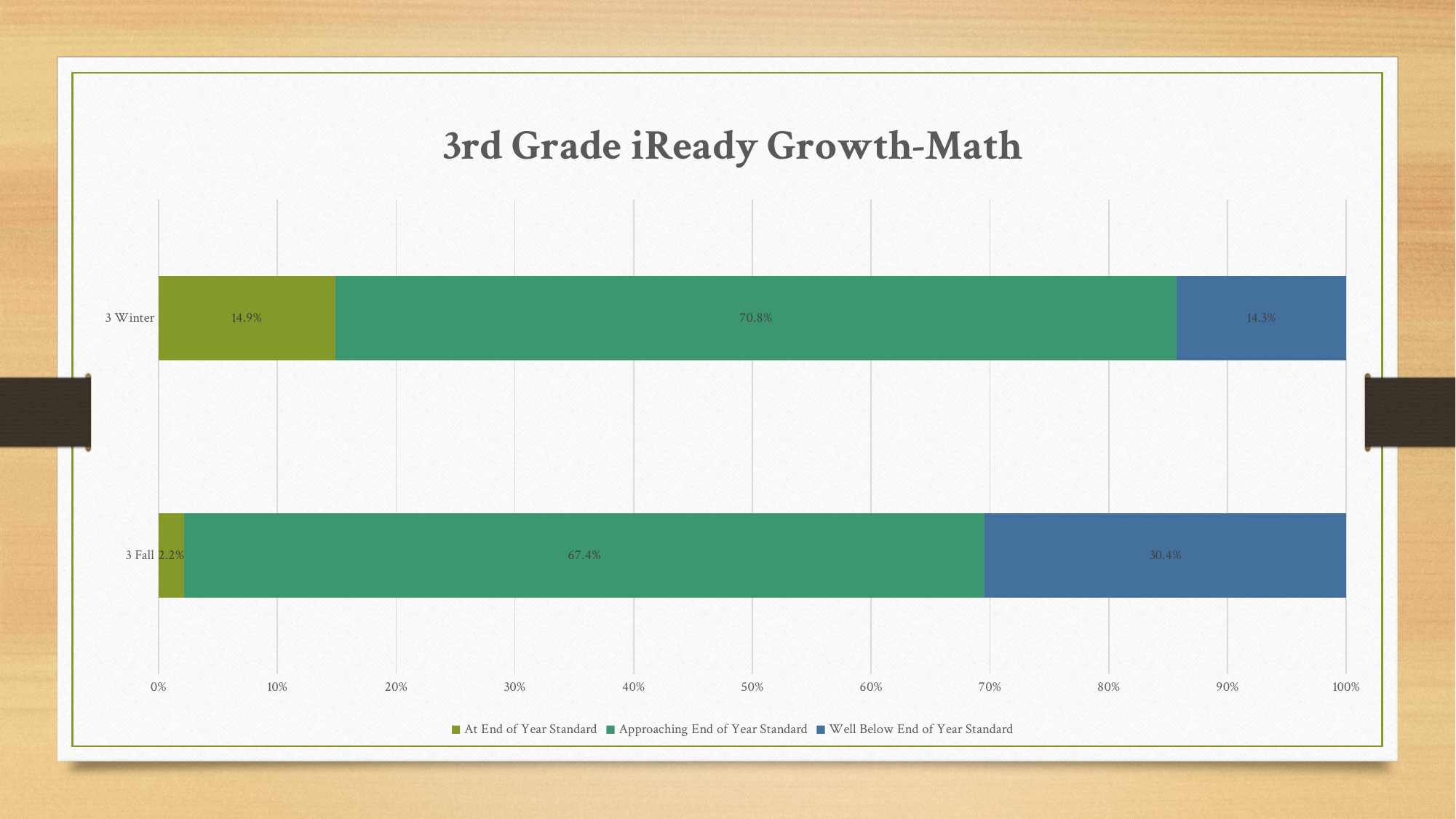

### Chart: 3rd Grade iReady Growth-Math

| Category | At End of Year Standard | Approaching End of Year Standard | Well Below End of Year Standard |
|---|---|---|---|
| 3 Fall | 0.021739130434782608 | 0.6739130434782609 | 0.30434782608695654 |
| 3 Winter | 0.1488095238095238 | 0.7083333333333334 | 0.14285714285714285 |